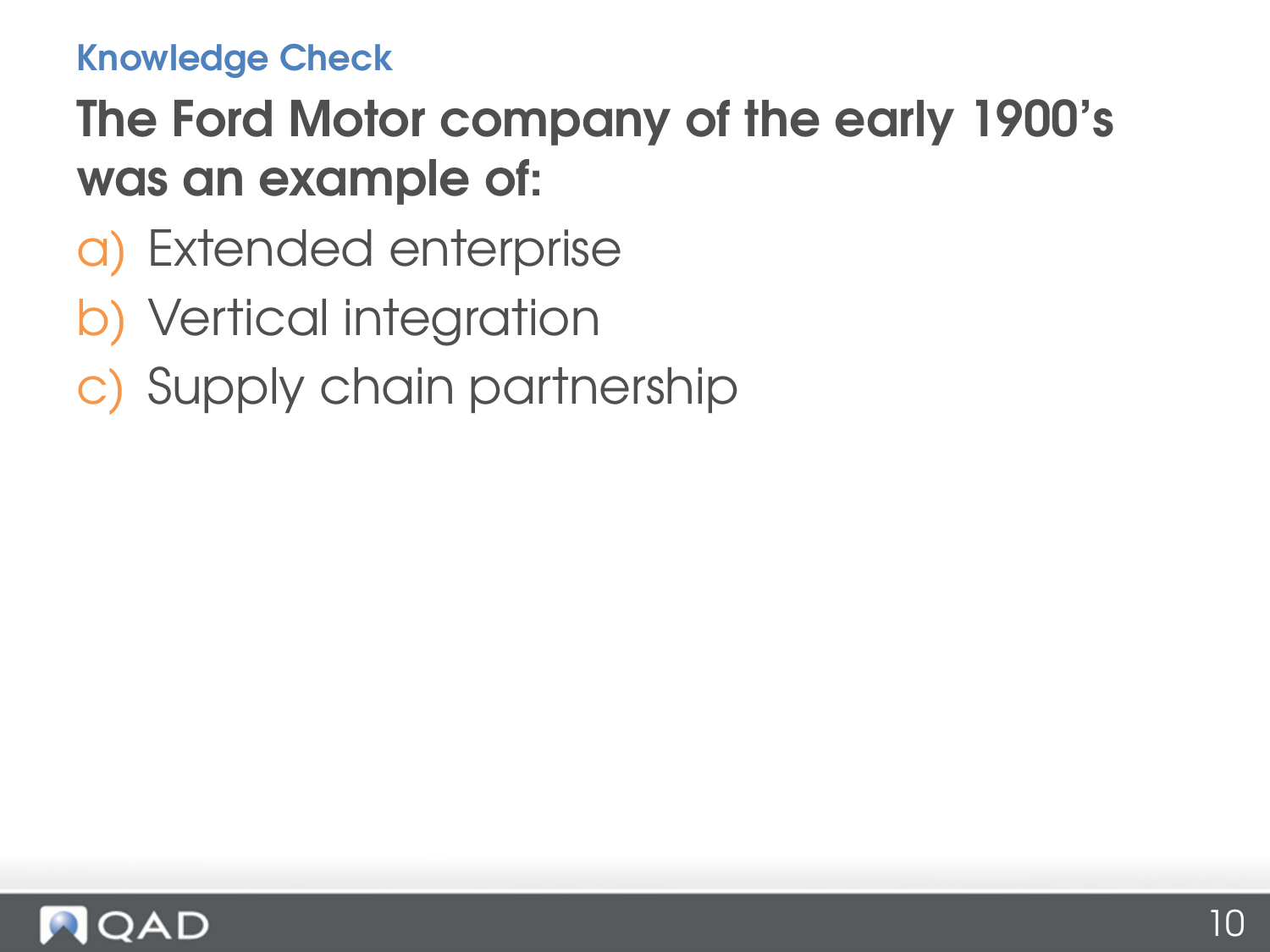

Knowledge Check
# The Ford Motor company of the early 1900’s was an example of:
Extended enterprise
Vertical integration
Supply chain partnership
10